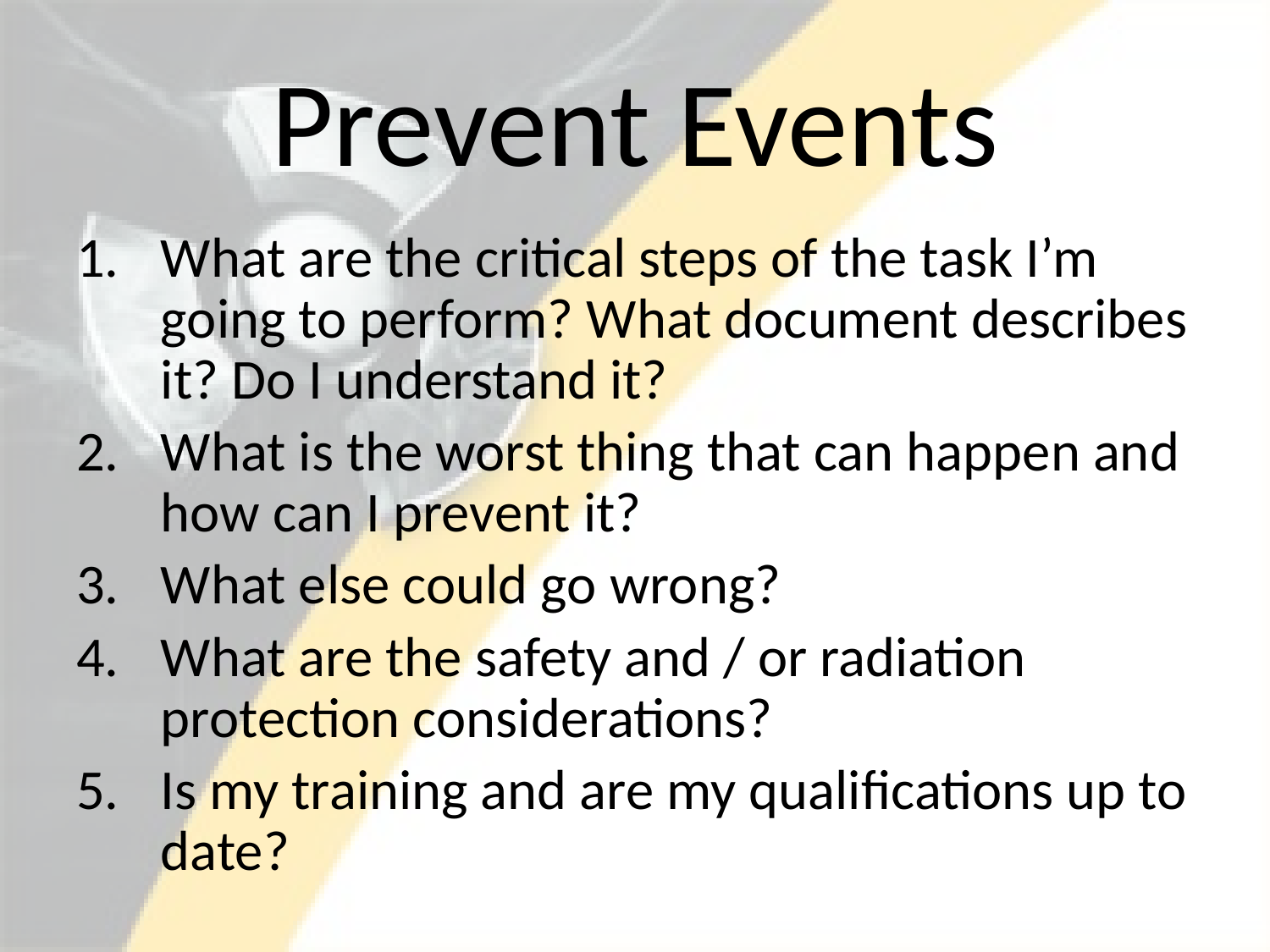

# Prevent Events
What are the critical steps of the task I’m going to perform? What document describes it? Do I understand it?
What is the worst thing that can happen and how can I prevent it?
What else could go wrong?
What are the safety and / or radiation protection considerations?
Is my training and are my qualifications up to date?